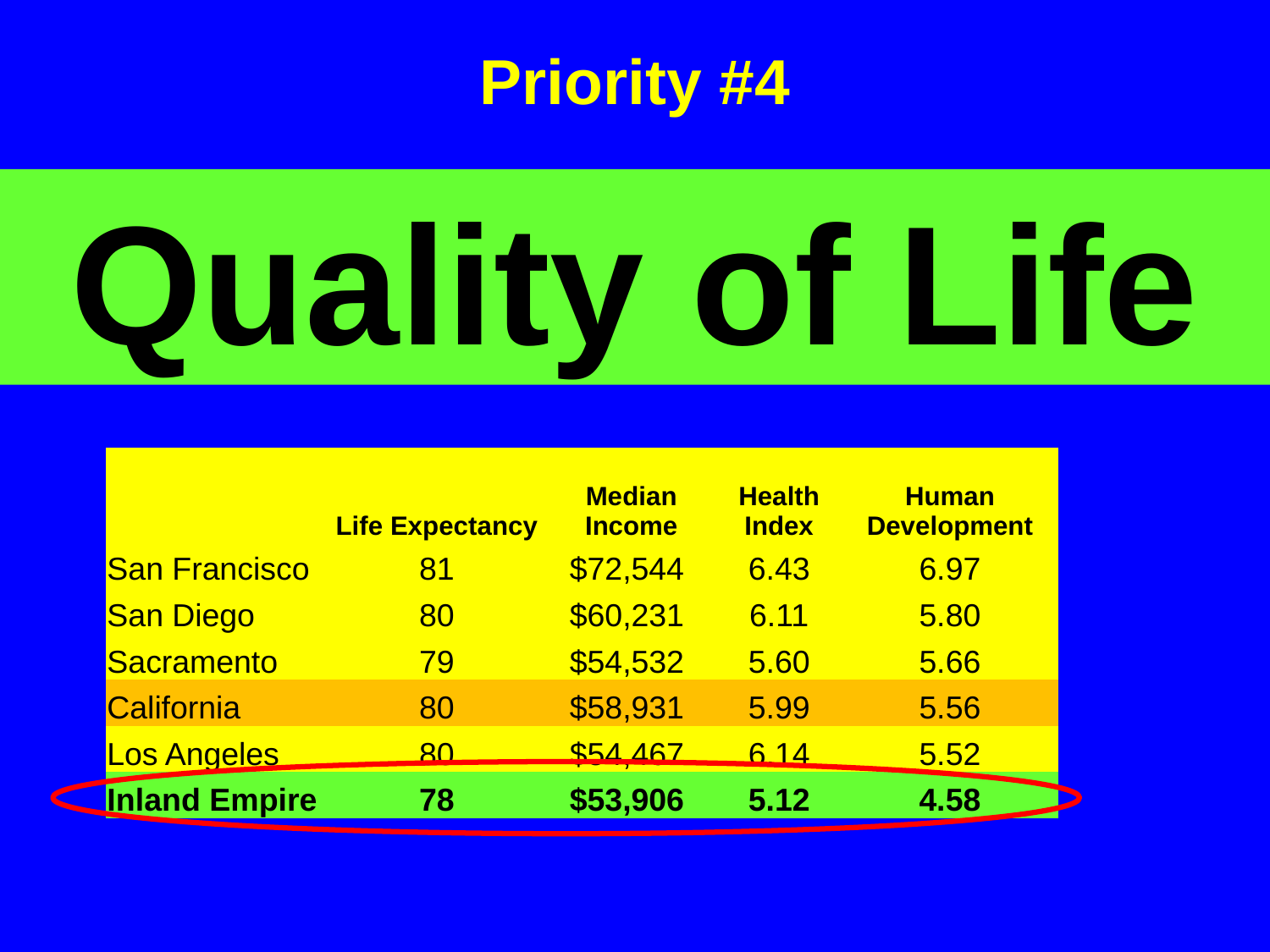

# Priority #4
Quality of Life
|  | Life Expectancy | Median Income | Health Index | Human Development |
| --- | --- | --- | --- | --- |
| San Francisco | 81 | $72,544 | 6.43 | 6.97 |
| San Diego | 80 | $60,231 | 6.11 | 5.80 |
| Sacramento | 79 | $54,532 | 5.60 | 5.66 |
| California | 80 | $58,931 | 5.99 | 5.56 |
| Los Angeles | 80 | $54,467 | 6.14 | 5.52 |
| Inland Empire | 78 | $53,906 | 5.12 | 4.58 |